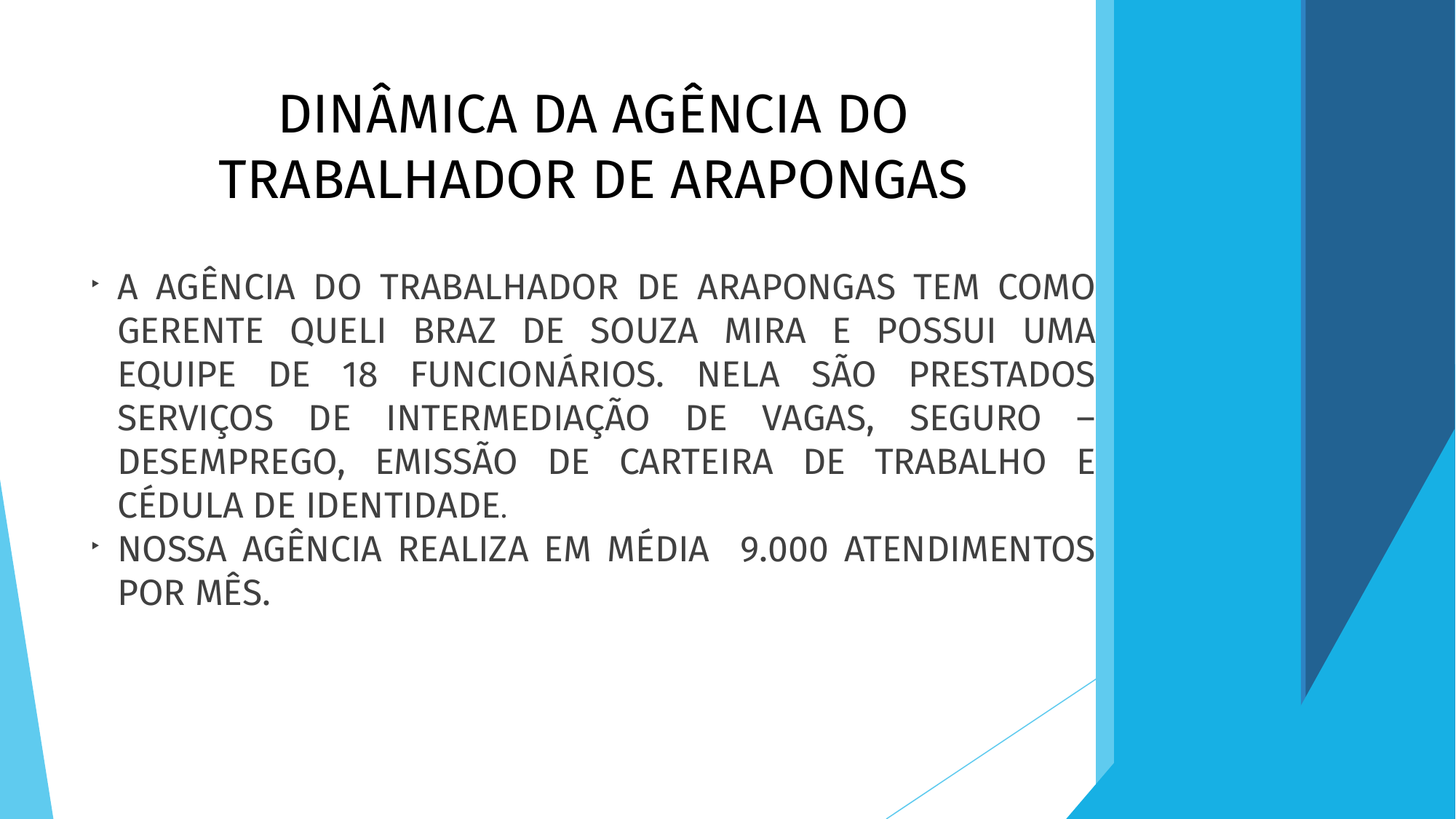

DINÂMICA DA AGÊNCIA DO TRABALHADOR DE ARAPONGAS
A AGÊNCIA DO TRABALHADOR DE ARAPONGAS TEM COMO GERENTE QUELI BRAZ DE SOUZA MIRA E POSSUI UMA EQUIPE DE 18 FUNCIONÁRIOS. NELA SÃO PRESTADOS SERVIÇOS DE INTERMEDIAÇÃO DE VAGAS, SEGURO – DESEMPREGO, EMISSÃO DE CARTEIRA DE TRABALHO E CÉDULA DE IDENTIDADE.
NOSSA AGÊNCIA REALIZA EM MÉDIA  9.000 ATENDIMENTOS POR MÊS.